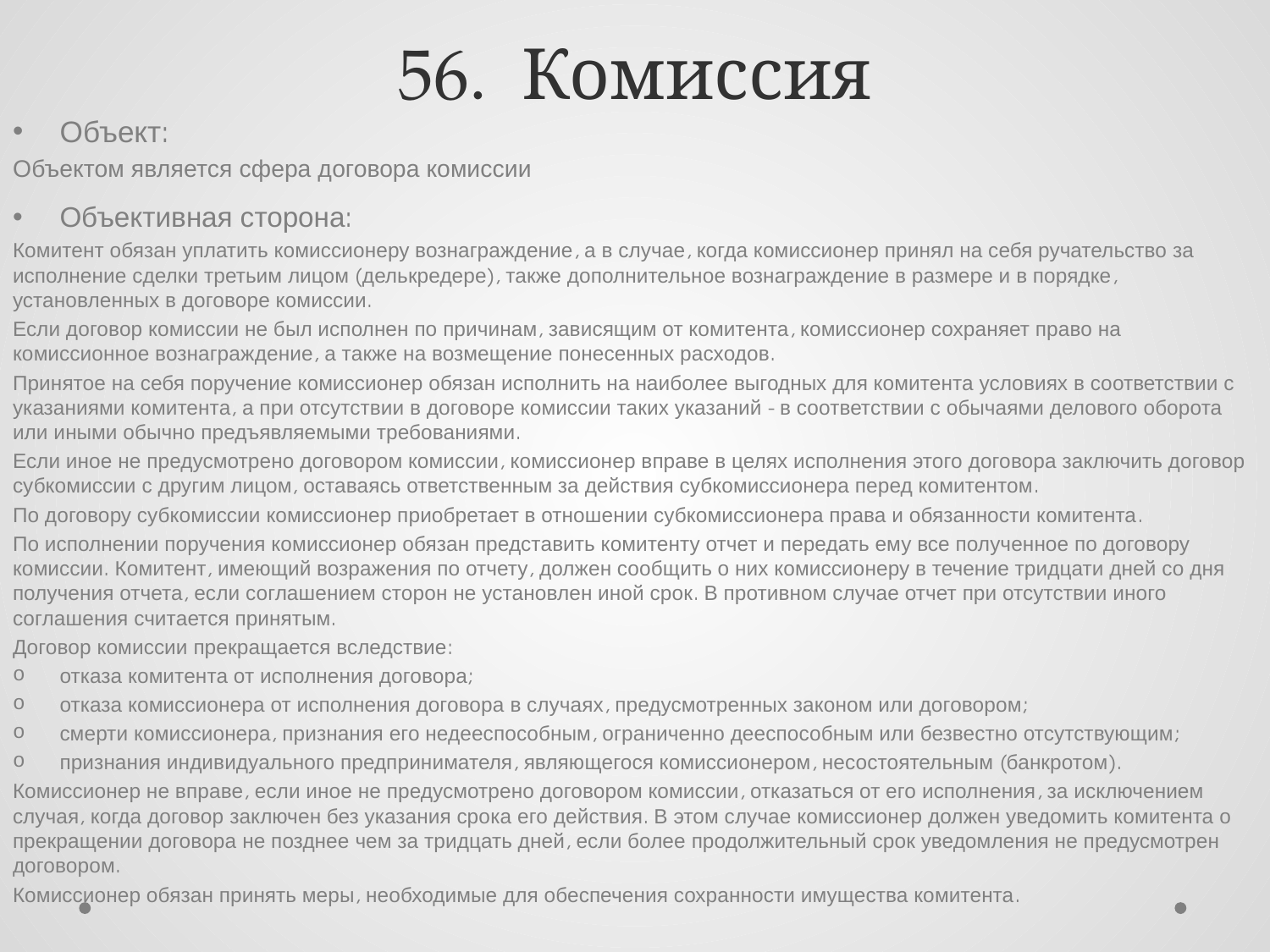

# 56.  Комиссия
Объект:
Объектом является сфера договора комиссии

Объективная сторона:
Комитент обязан уплатить комиссионеру вознаграждение, а в случае, когда комиссионер принял на себя ручательство за исполнение сделки третьим лицом (делькредере), также дополнительное вознаграждение в размере и в порядке, установленных в договоре комиссии.
Если договор комиссии не был исполнен по причинам, зависящим от комитента, комиссионер сохраняет право на комиссионное вознаграждение, а также на возмещение понесенных расходов.
Принятое на себя поручение комиссионер обязан исполнить на наиболее выгодных для комитента условиях в соответствии с указаниями комитента, а при отсутствии в договоре комиссии таких указаний - в соответствии с обычаями делового оборота или иными обычно предъявляемыми требованиями.
Если иное не предусмотрено договором комиссии, комиссионер вправе в целях исполнения этого договора заключить договор субкомиссии с другим лицом, оставаясь ответственным за действия субкомиссионера перед комитентом.
По договору субкомиссии комиссионер приобретает в отношении субкомиссионера права и обязанности комитента.
По исполнении поручения комиссионер обязан представить комитенту отчет и передать ему все полученное по договору комиссии. Комитент, имеющий возражения по отчету, должен сообщить о них комиссионеру в течение тридцати дней со дня получения отчета, если соглашением сторон не установлен иной срок. В противном случае отчет при отсутствии иного соглашения считается принятым.
Договор комиссии прекращается вследствие:
отказа комитента от исполнения договора;
отказа комиссионера от исполнения договора в случаях, предусмотренных законом или договором;
смерти комиссионера, признания его недееспособным, ограниченно дееспособным или безвестно отсутствующим;
признания индивидуального предпринимателя, являющегося комиссионером, несостоятельным (банкротом).
Комиссионер не вправе, если иное не предусмотрено договором комиссии, отказаться от его исполнения, за исключением случая, когда договор заключен без указания срока его действия. В этом случае комиссионер должен уведомить комитента о прекращении договора не позднее чем за тридцать дней, если более продолжительный срок уведомления не предусмотрен договором.
Комиссионер обязан принять меры, необходимые для обеспечения сохранности имущества комитента.